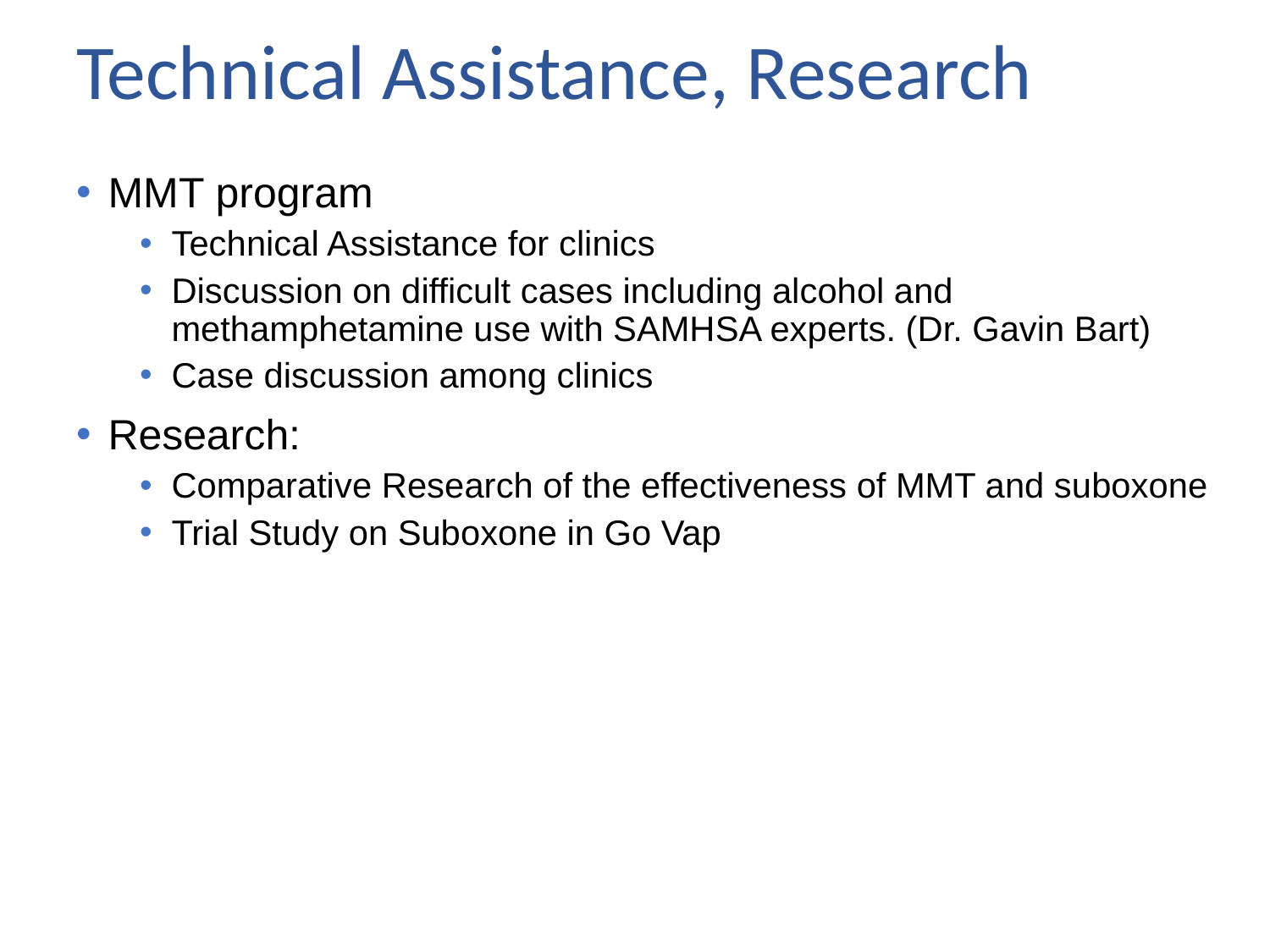

# Technical Assistance, Research
MMT program
Technical Assistance for clinics
Discussion on difficult cases including alcohol and methamphetamine use with SAMHSA experts. (Dr. Gavin Bart)
Case discussion among clinics
Research:
Comparative Research of the effectiveness of MMT and suboxone
Trial Study on Suboxone in Go Vap